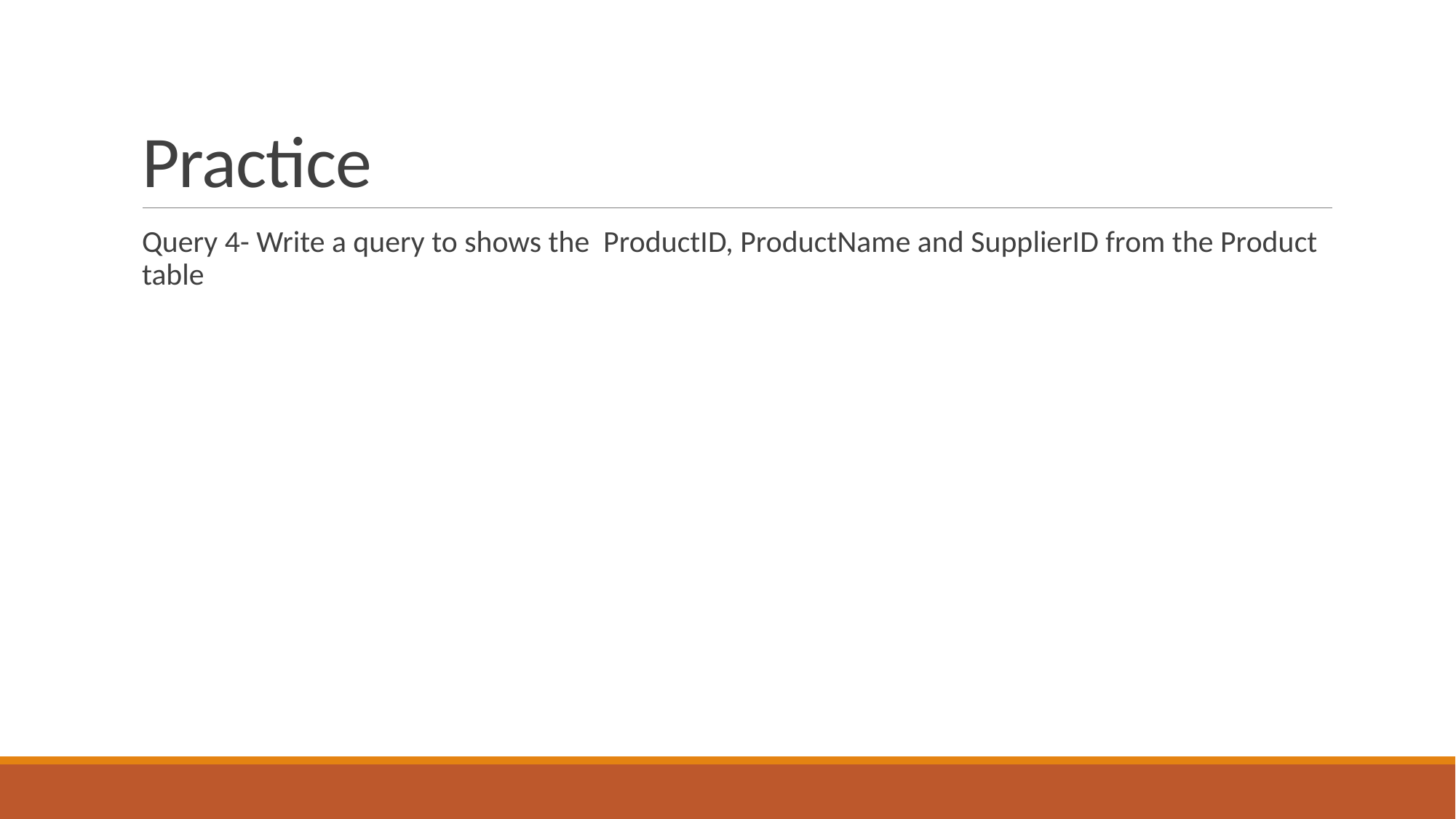

# Practice
Query 4- Write a query to shows the  ProductID, ProductName and SupplierID from the Product table